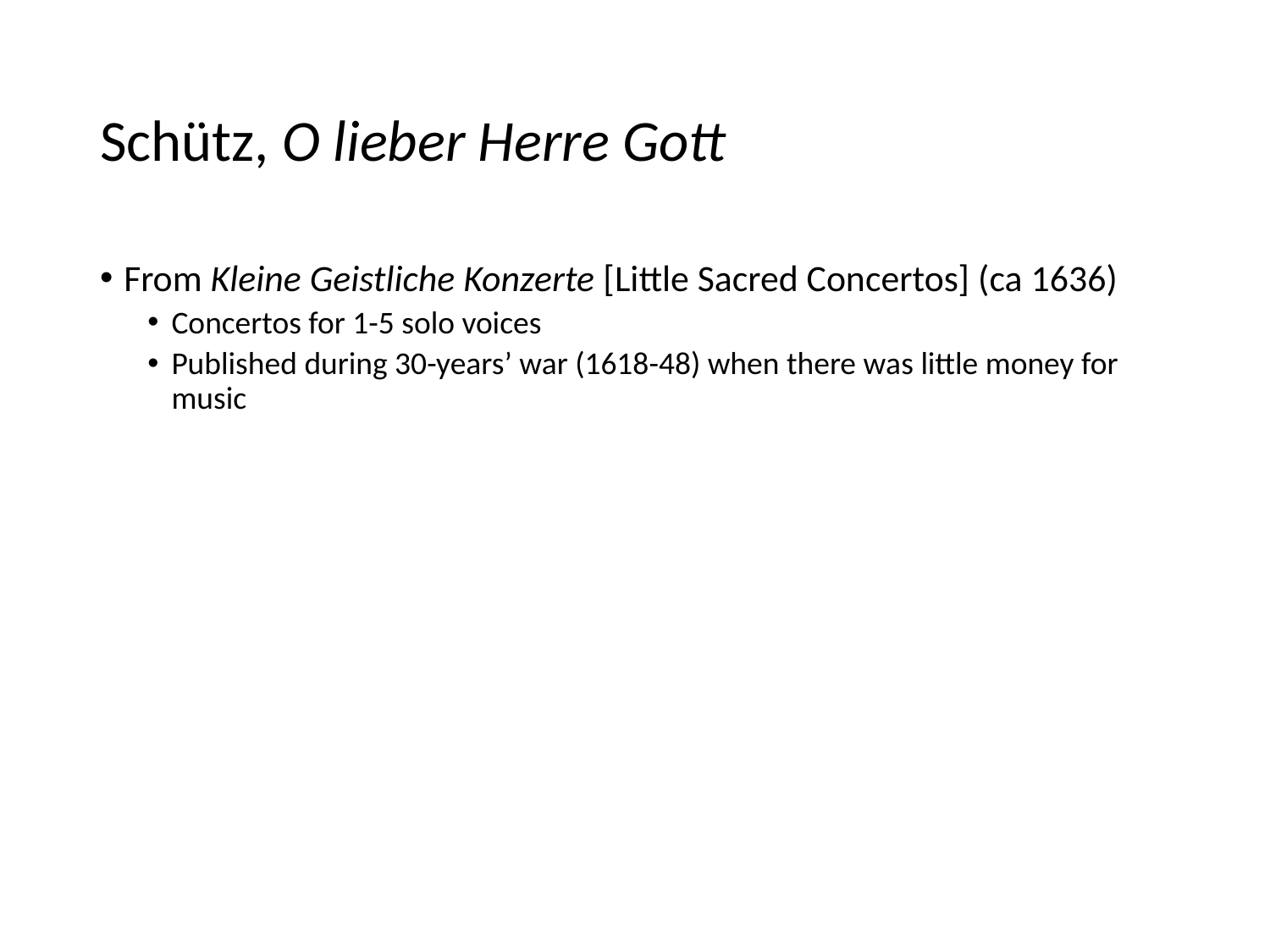

# Schütz, O lieber Herre Gott
From Kleine Geistliche Konzerte [Little Sacred Concertos] (ca 1636)
Concertos for 1-5 solo voices
Published during 30-years’ war (1618-48) when there was little money for music